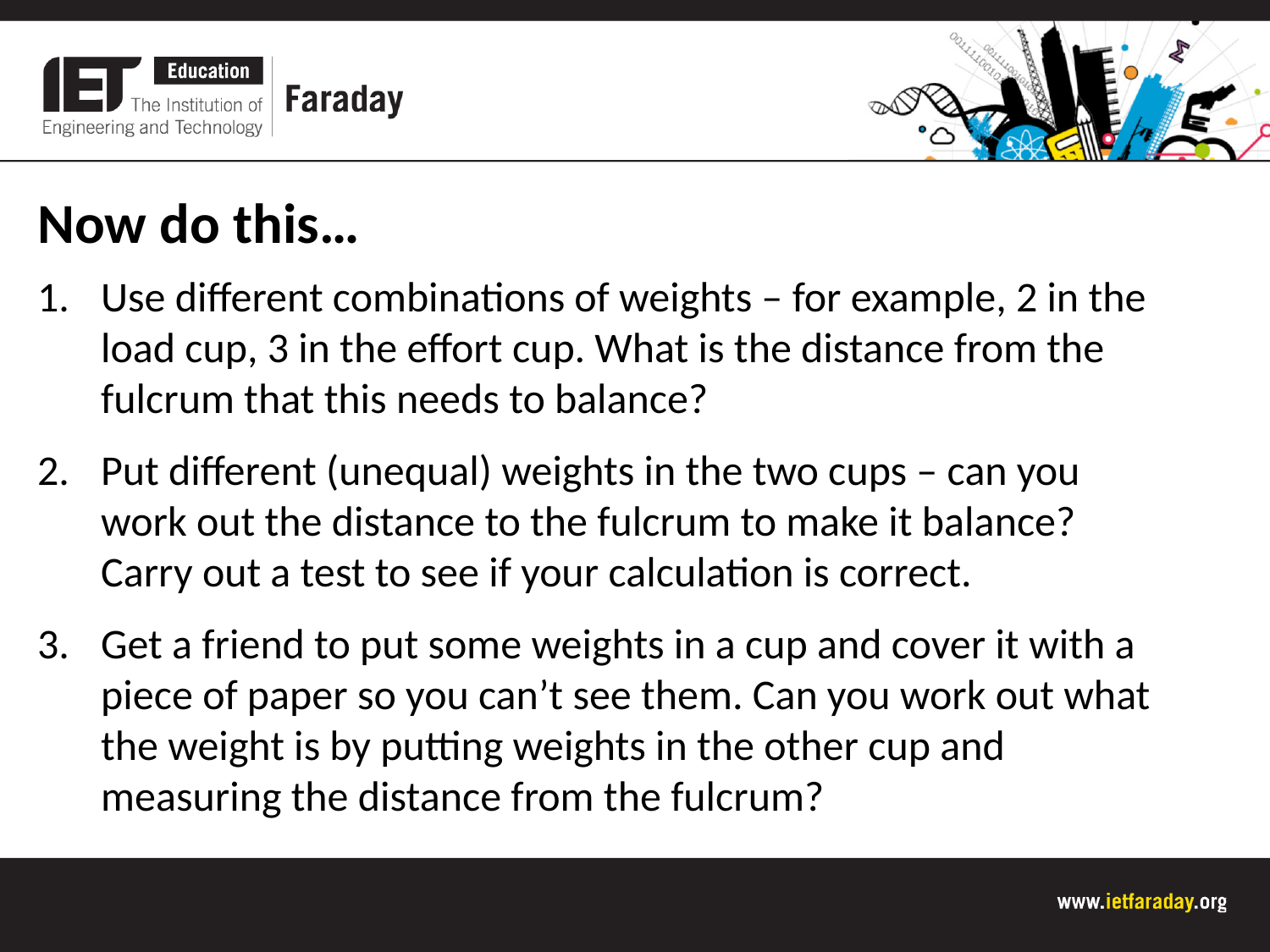

Now do this…
Use different combinations of weights – for example, 2 in the load cup, 3 in the effort cup. What is the distance from the fulcrum that this needs to balance?
Put different (unequal) weights in the two cups – can you work out the distance to the fulcrum to make it balance? Carry out a test to see if your calculation is correct.
Get a friend to put some weights in a cup and cover it with a piece of paper so you can’t see them. Can you work out what the weight is by putting weights in the other cup and measuring the distance from the fulcrum?